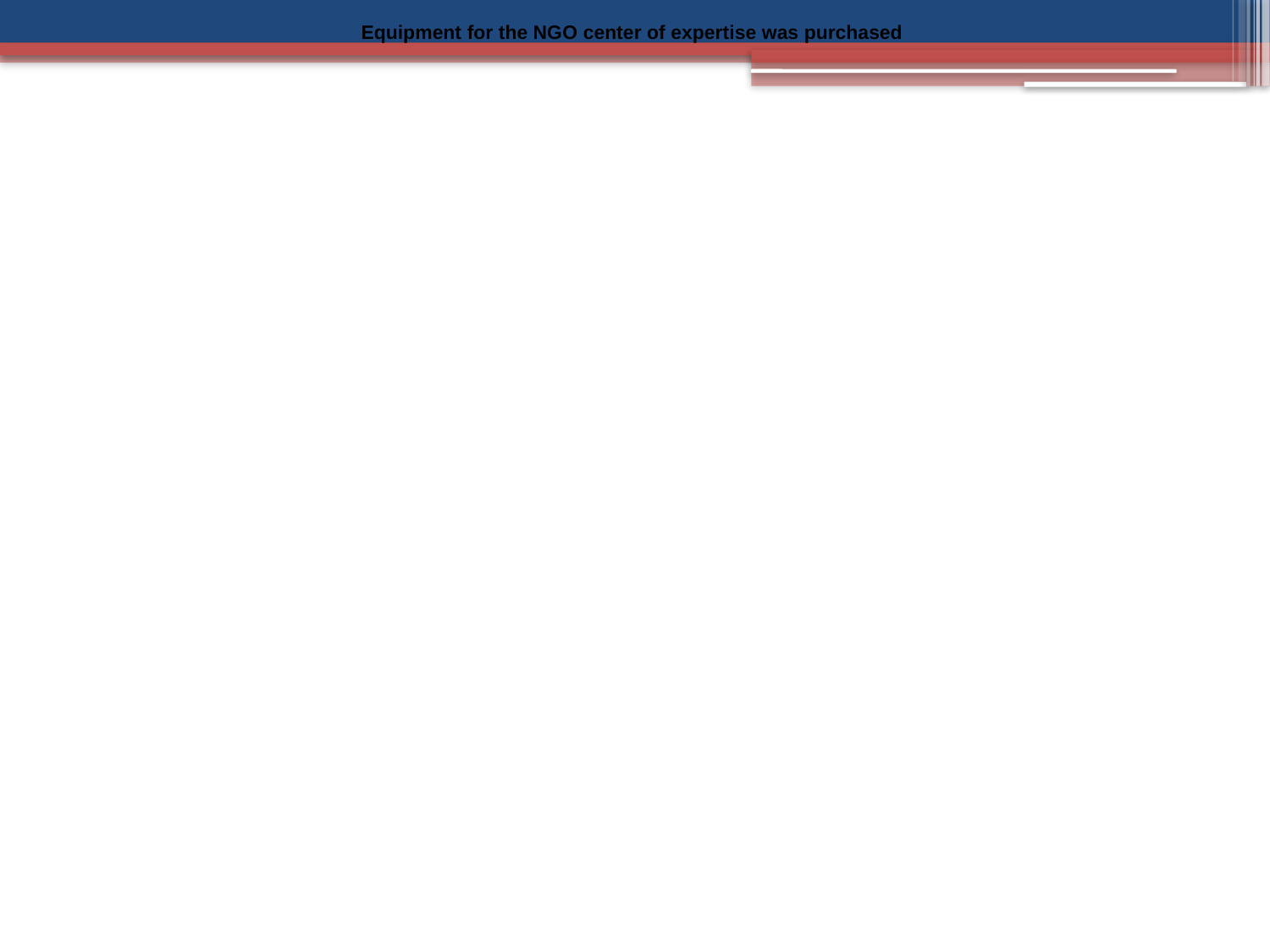

Equipment for the NGO center of expertise was purchased
#